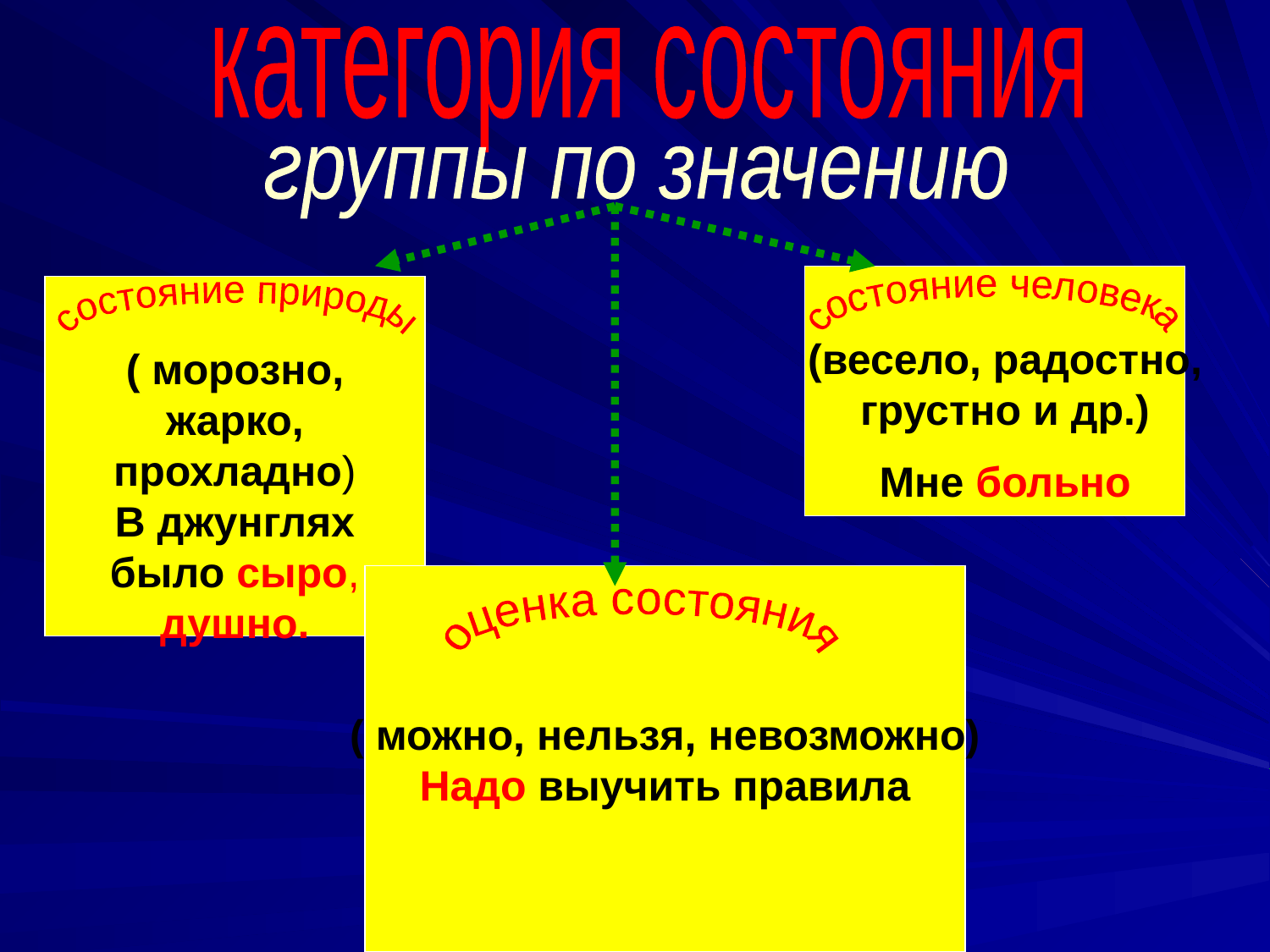

категория состояния
группы по значению

состояние человека
состояние природы
(весело, радостно, грустно и др.)
Мне больно
( морозно, жарко, прохладно)
В джунглях было сыро, душно.
( можно, нельзя, невозможно)
Надо выучить правила
оценка состояния